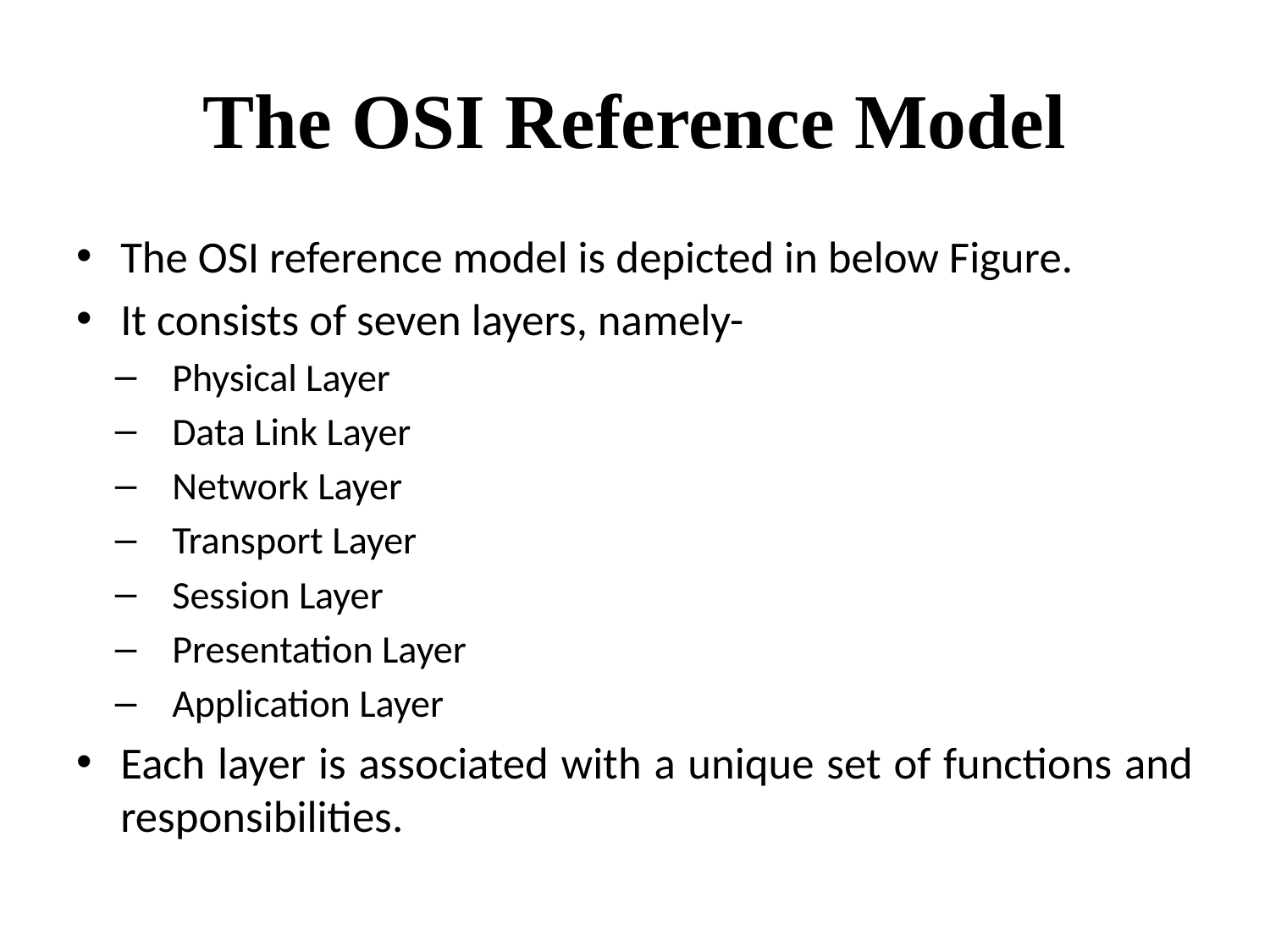

# The OSI Reference Model
The OSI reference model is depicted in below Figure.
It consists of seven layers, namely-
Physical Layer
Data Link Layer
Network Layer
Transport Layer
Session Layer
Presentation Layer
Application Layer
Each layer is associated with a unique set of functions and responsibilities.